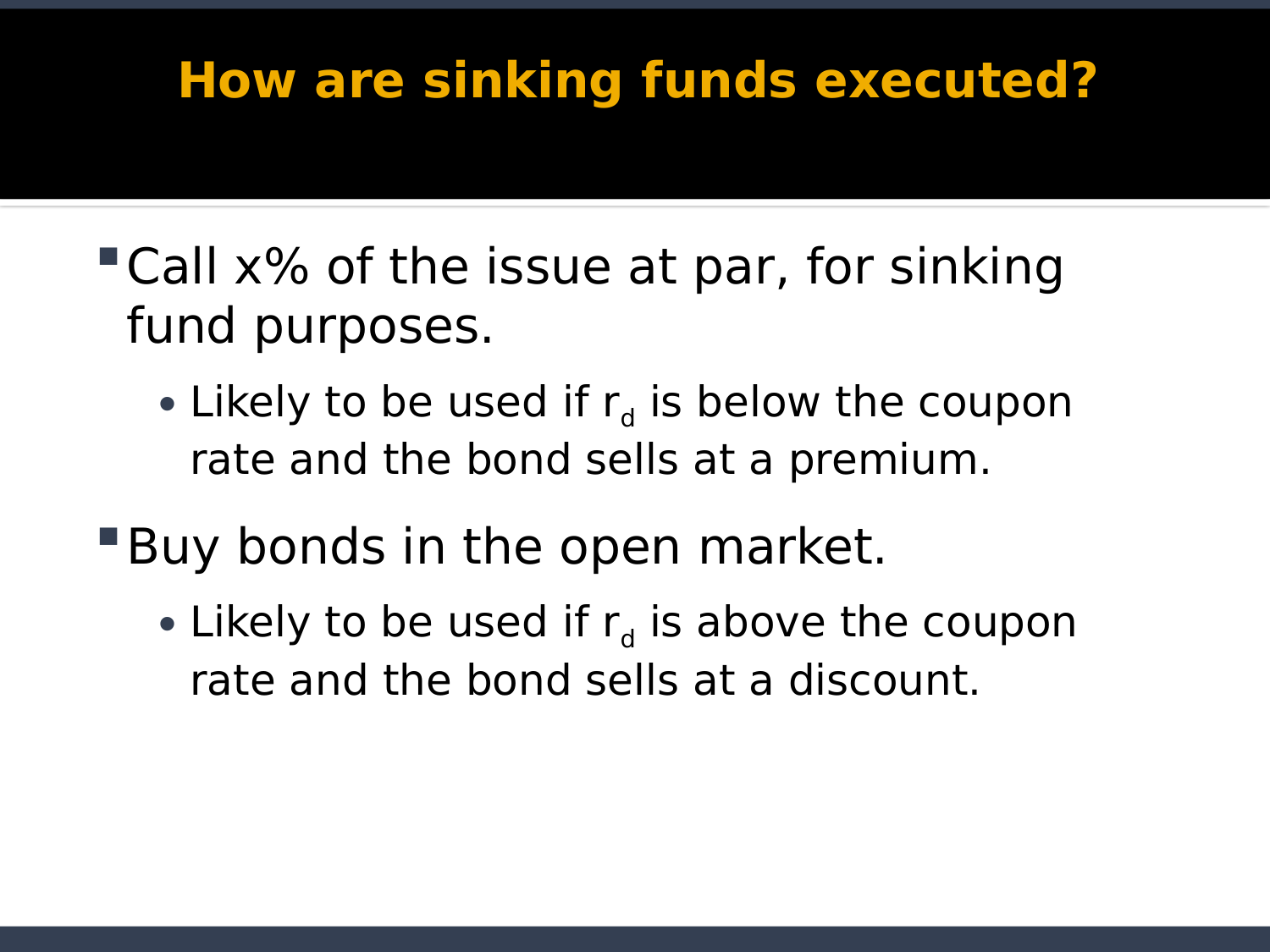

# How are sinking funds executed?
Call x% of the issue at par, for sinking fund purposes.
Likely to be used if rd is below the coupon rate and the bond sells at a premium.
Buy bonds in the open market.
Likely to be used if rd is above the coupon rate and the bond sells at a discount.